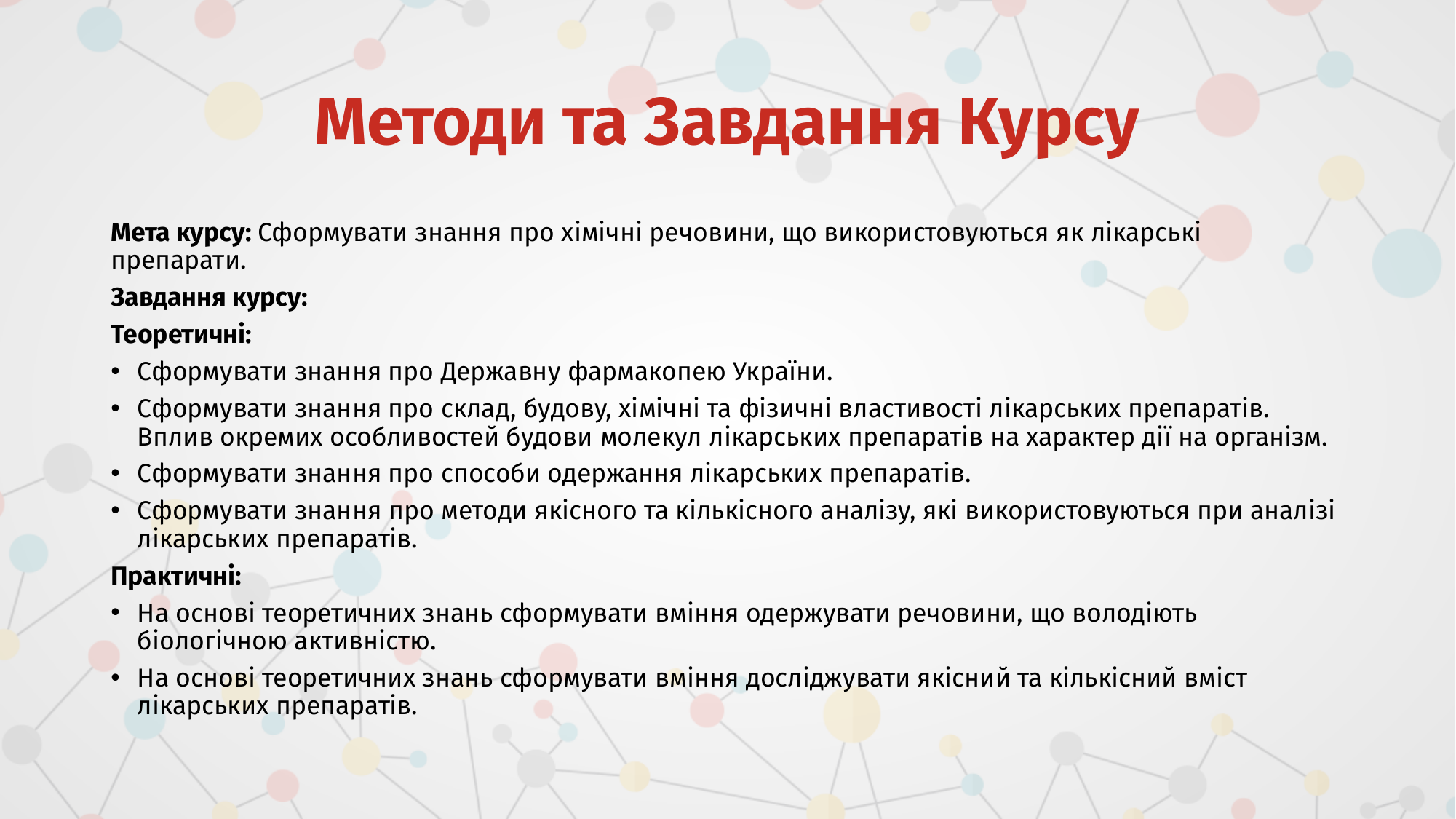

# Методи та Завдання Курсу
Мета курсу: Сформувати знання про хімічні речовини, що використовуються як лікарські препарати.
Завдання курсу:
Теоретичні:
Сформувати знання про Державну фармакопею України.
Сформувати знання про склад, будову, хімічні та фізичні властивості лікарських препаратів. Вплив окремих особливостей будови молекул лікарських препаратів на характер дії на організм.
Сформувати знання про способи одержання лікарських препаратів.
Сформувати знання про методи якісного та кількісного аналізу, які використовуються при аналізі лікарських препаратів.
Практичні:
На основі теоретичних знань сформувати вміння одержувати речовини, що володіють біологічною активністю.
На основі теоретичних знань сформувати вміння досліджувати якісний та кількісний вміст лікарських препаратів.